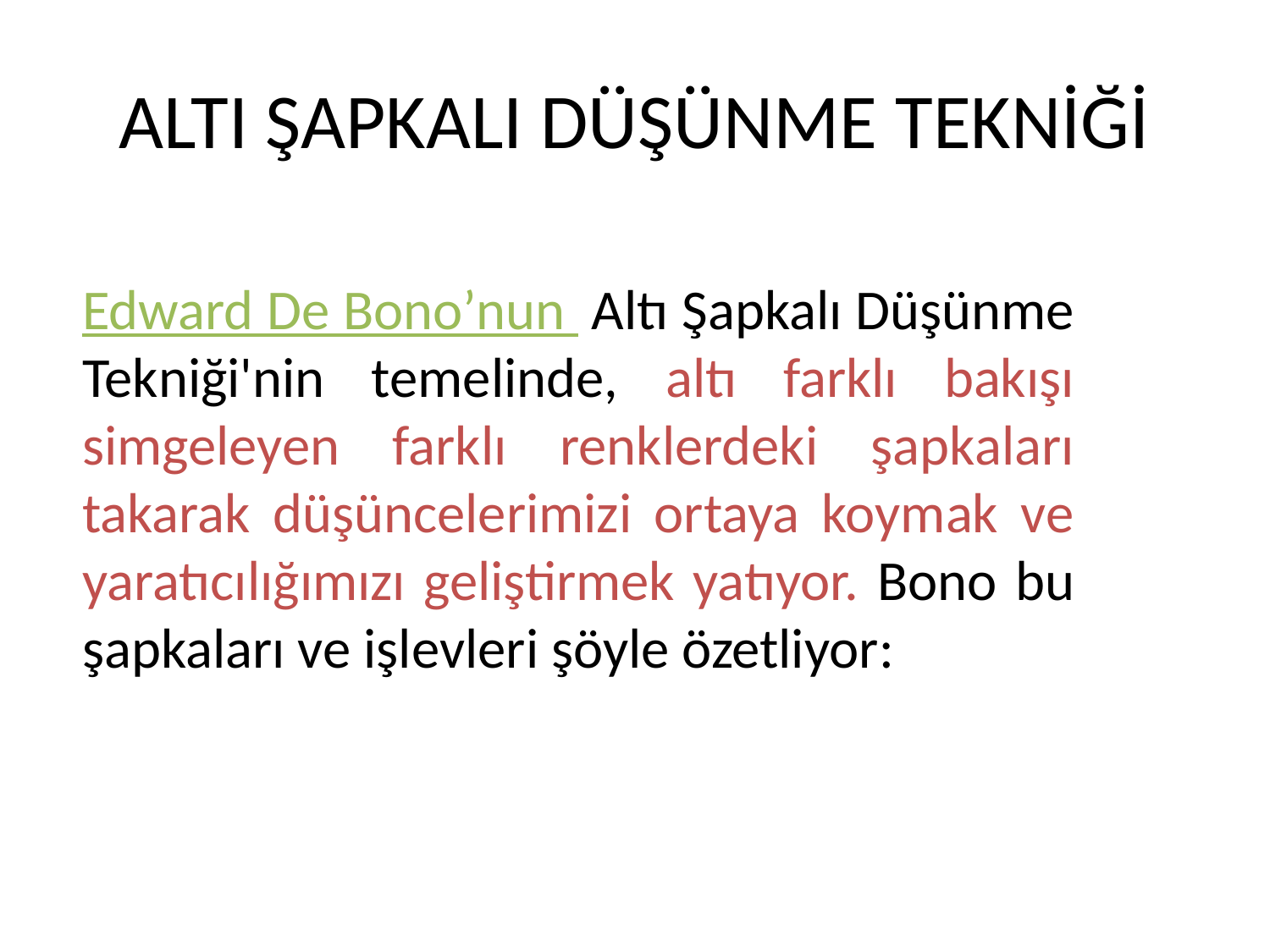

# ALTI ŞAPKALI DÜŞÜNME TEKNİĞİ
Edward De Bono’nun  Altı Şapkalı Düşünme Tekniği'nin temelinde, altı farklı bakışı simgeleyen farklı renklerdeki şapkaları takarak düşüncelerimizi ortaya koymak ve yaratıcılığımızı geliştirmek yatıyor. Bono bu şapkaları ve işlevleri şöyle özetliyor: